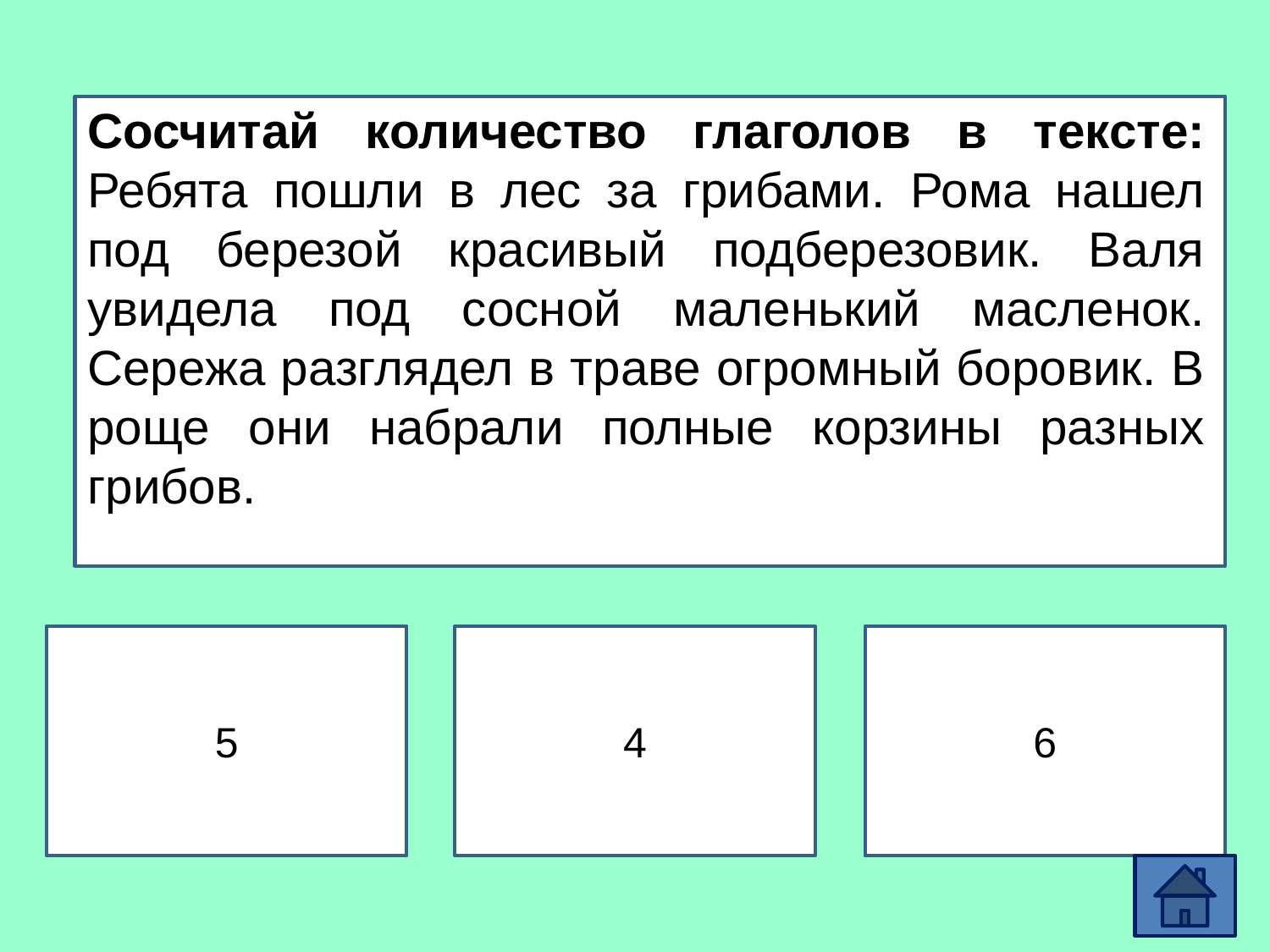

# Сосчитай количество глаголов в тексте: Ребята пошли в лес за грибами. Рома нашел под березой красивый подберезовик. Валя увидела под сосной маленький масленок. Сережа разглядел в траве огромный боровик. В роще они набрали полные корзины разных грибов.
5
4
6